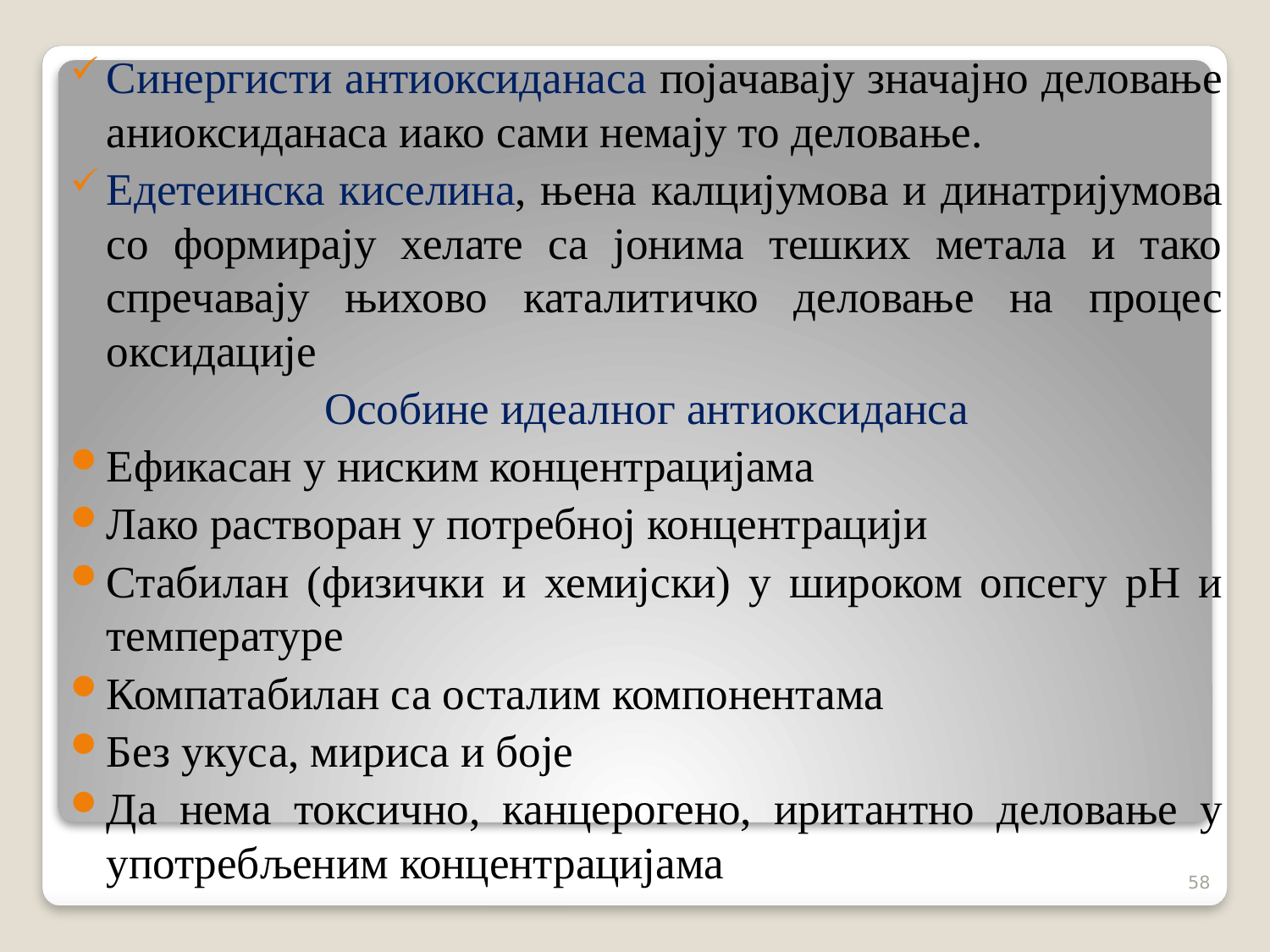

Синергисти антиоксиданаса појачавају значајно деловање аниоксиданаса иако сами немају то деловање.
Едетеинска киселина, њена калцијумова и динатријумова со формирају хелате са јонима тешких метала и тако спречавају њихово каталитичко деловање на процес оксидације
Особине идеалног антиоксиданса
Ефикасан у ниским концентрацијама
Лако растворан у потребној концентрацији
Стабилан (физички и хемијски) у широком опсегу pH и температуре
Компатабилан са осталим компонентама
Без укуса, мириса и боје
Да нема токсично, канцерогено, иритантно деловање у употребљеним концентрацијама
58